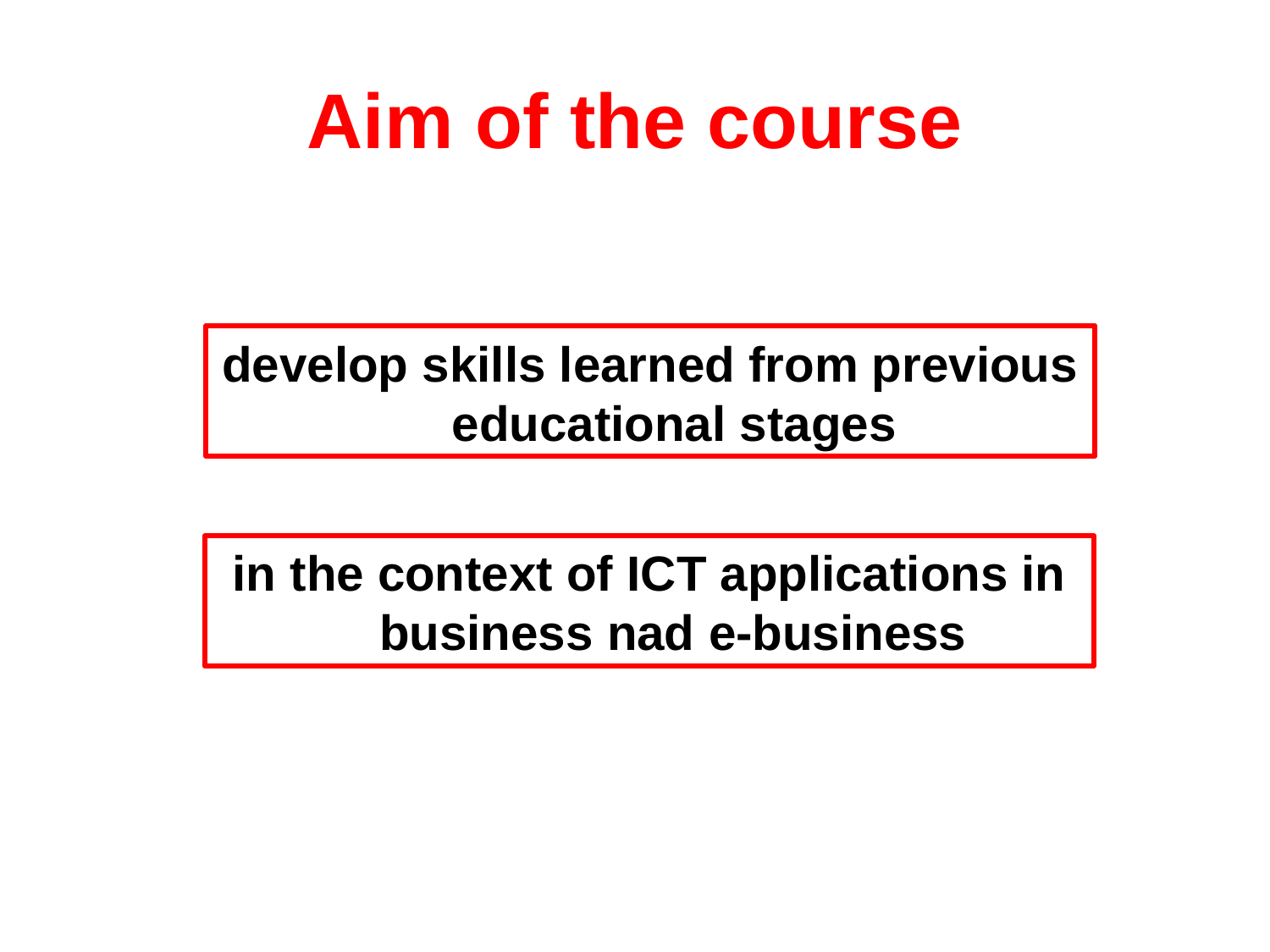

# Aim of the course
develop skills learned from previous educational stages
in the context of ICT applications in business nad e-business